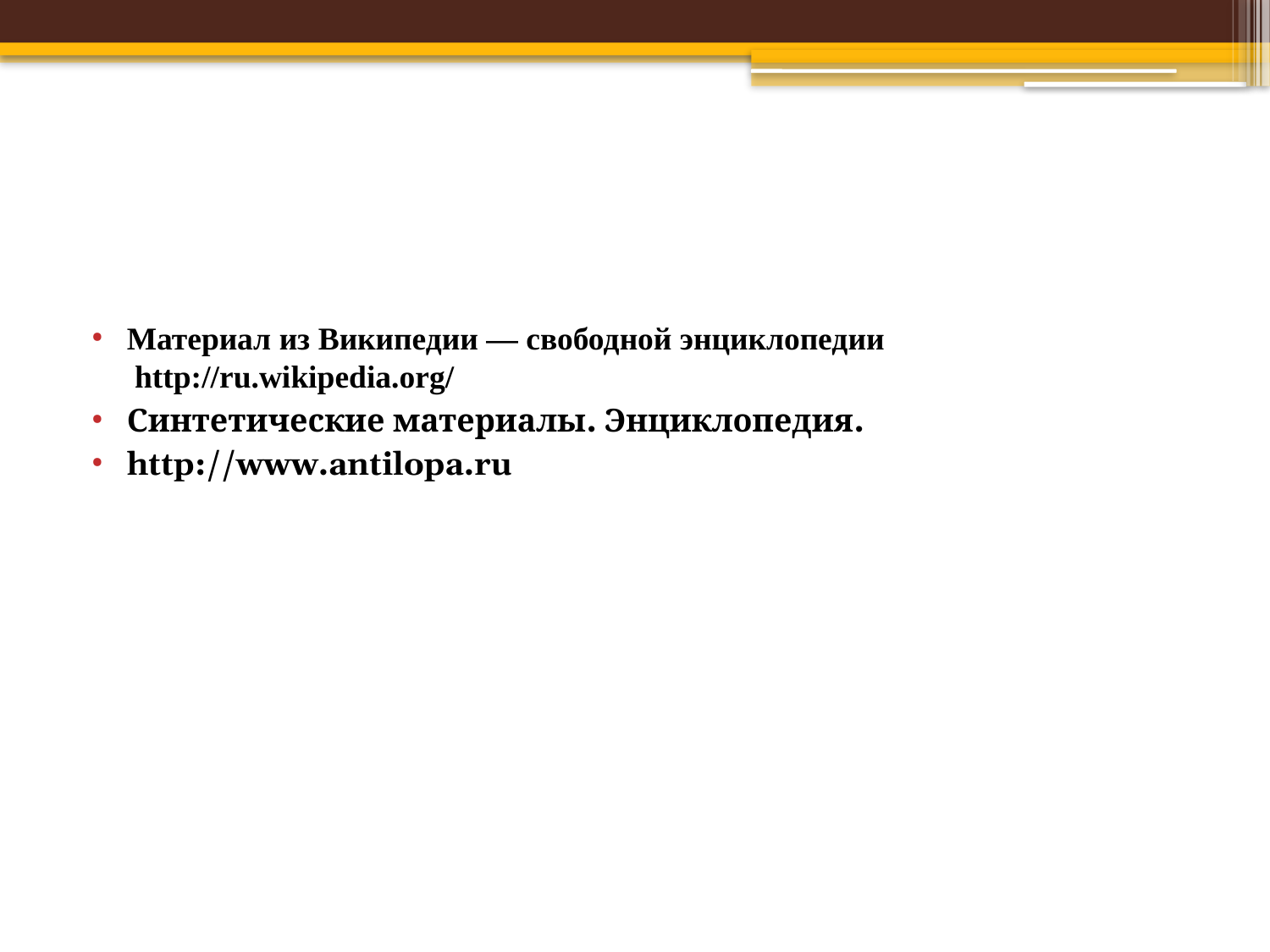

#
Материал из Википедии — свободной энциклопедии
 http://ru.wikipedia.org/
Синтетические материалы. Энциклопедия.
http://www.antilopa.ru